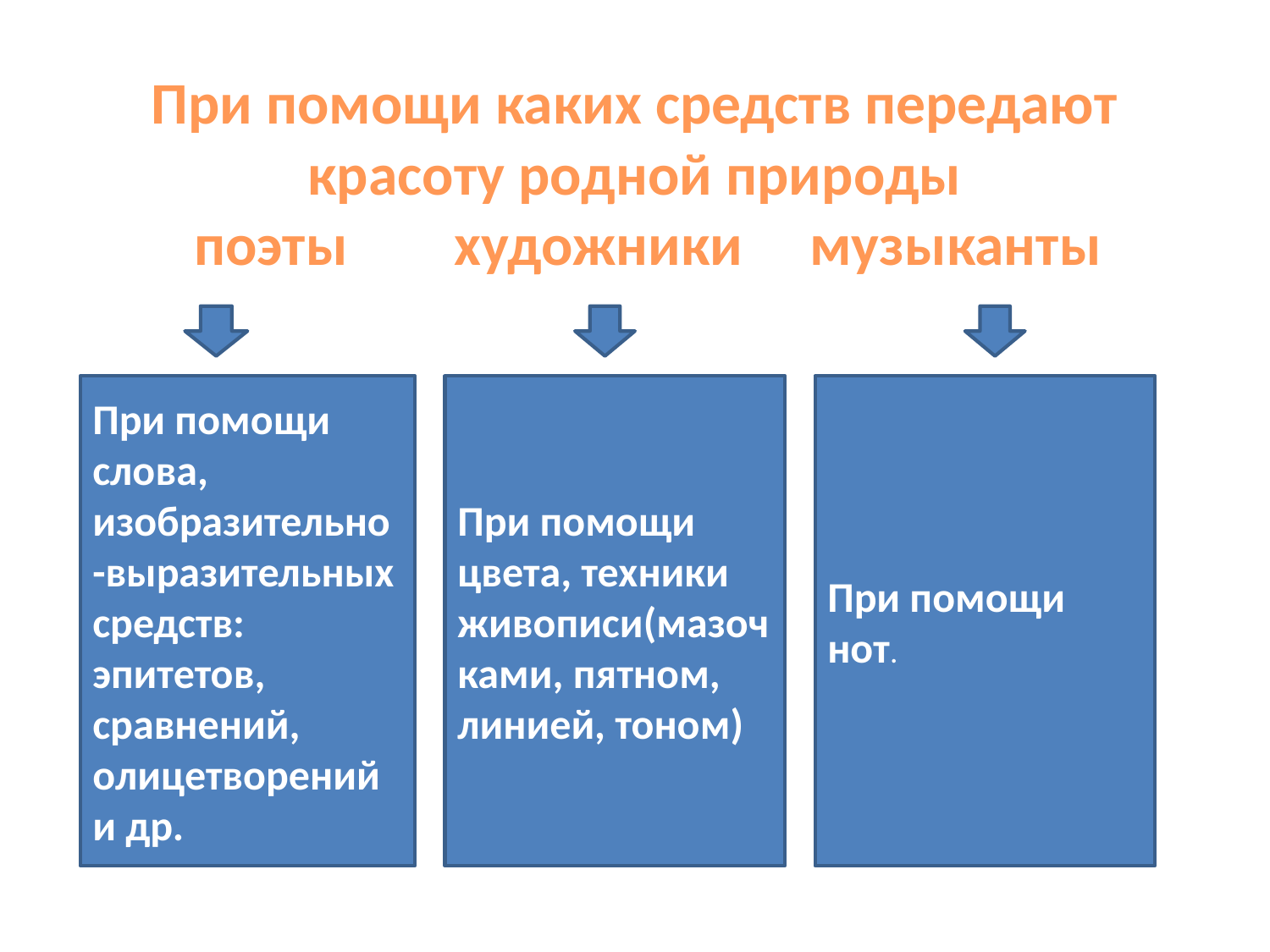

# При помощи каких средств передают красоту родной природы поэты        художники     музыканты

При помощи слова, изобразительно-выразительных средств: эпитетов, сравнений, олицетворений и др.
При помощи цвета, техники живописи(мазочками, пятном, линией, тоном)
При помощи нот.